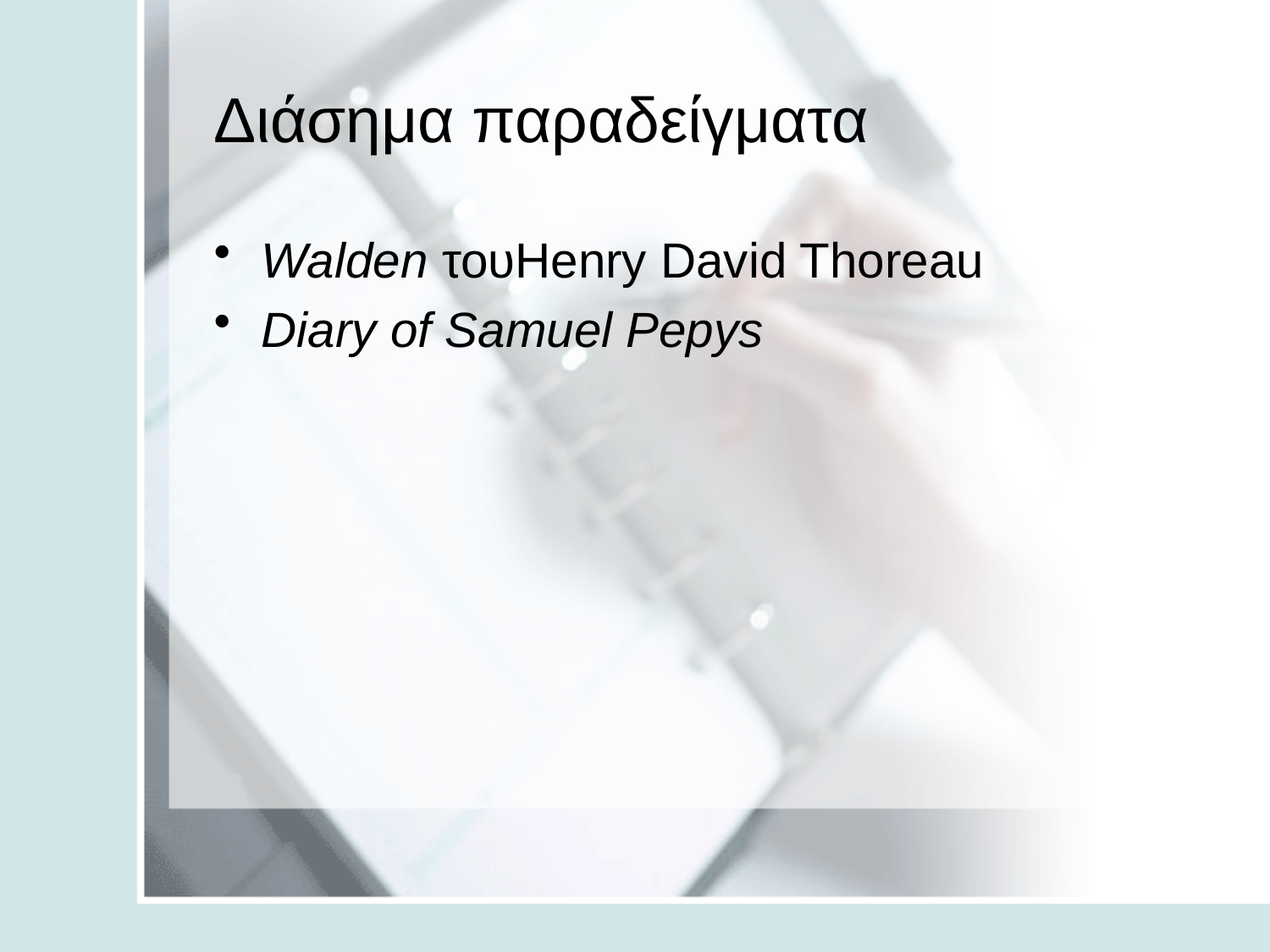

# Διάσημα παραδείγματα
Walden τουHenry David Thoreau
Diary of Samuel Pepys